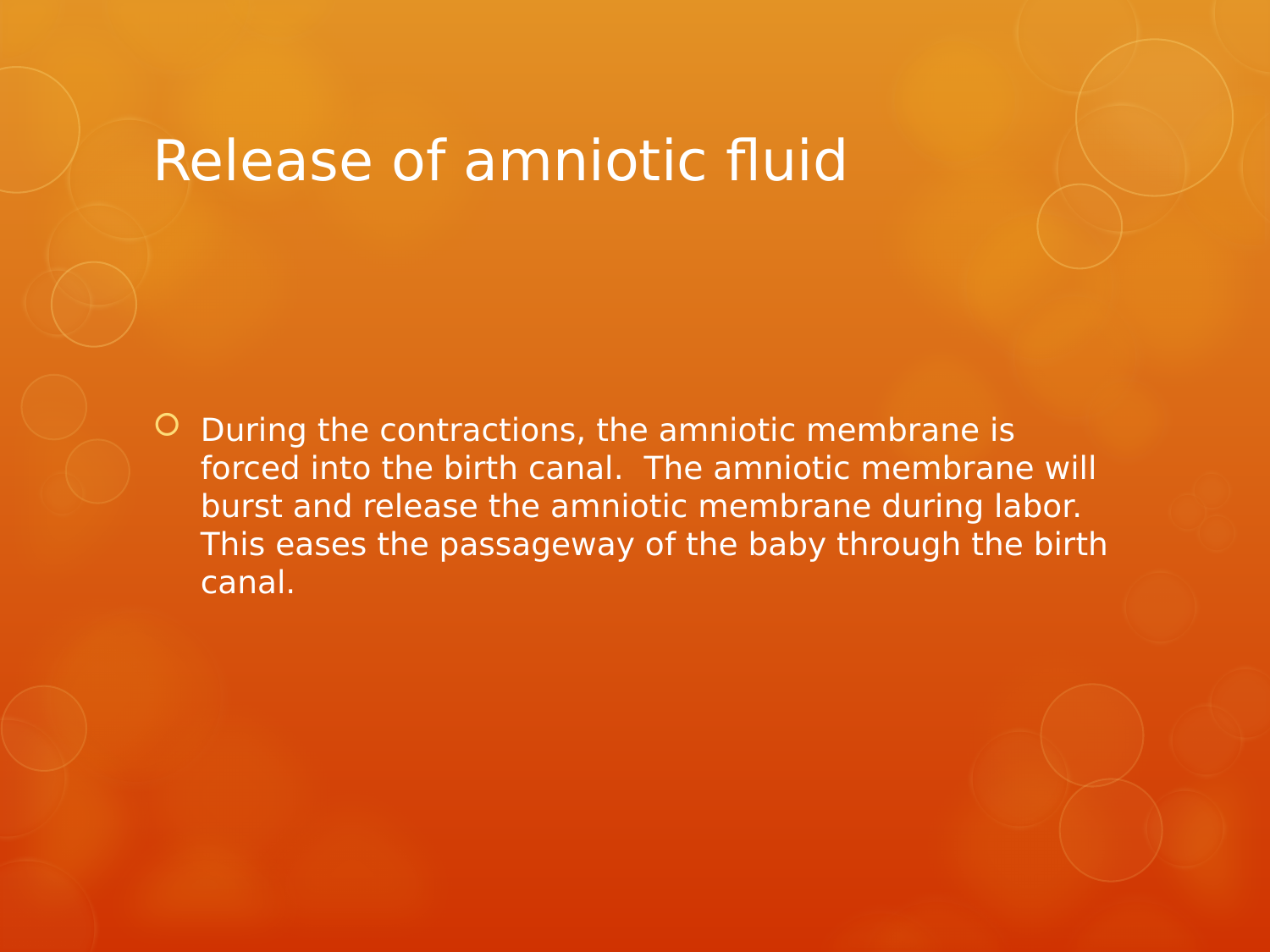

# Release of amniotic fluid
During the contractions, the amniotic membrane is forced into the birth canal.  The amniotic membrane will burst and release the amniotic membrane during labor.  This eases the passageway of the baby through the birth canal.